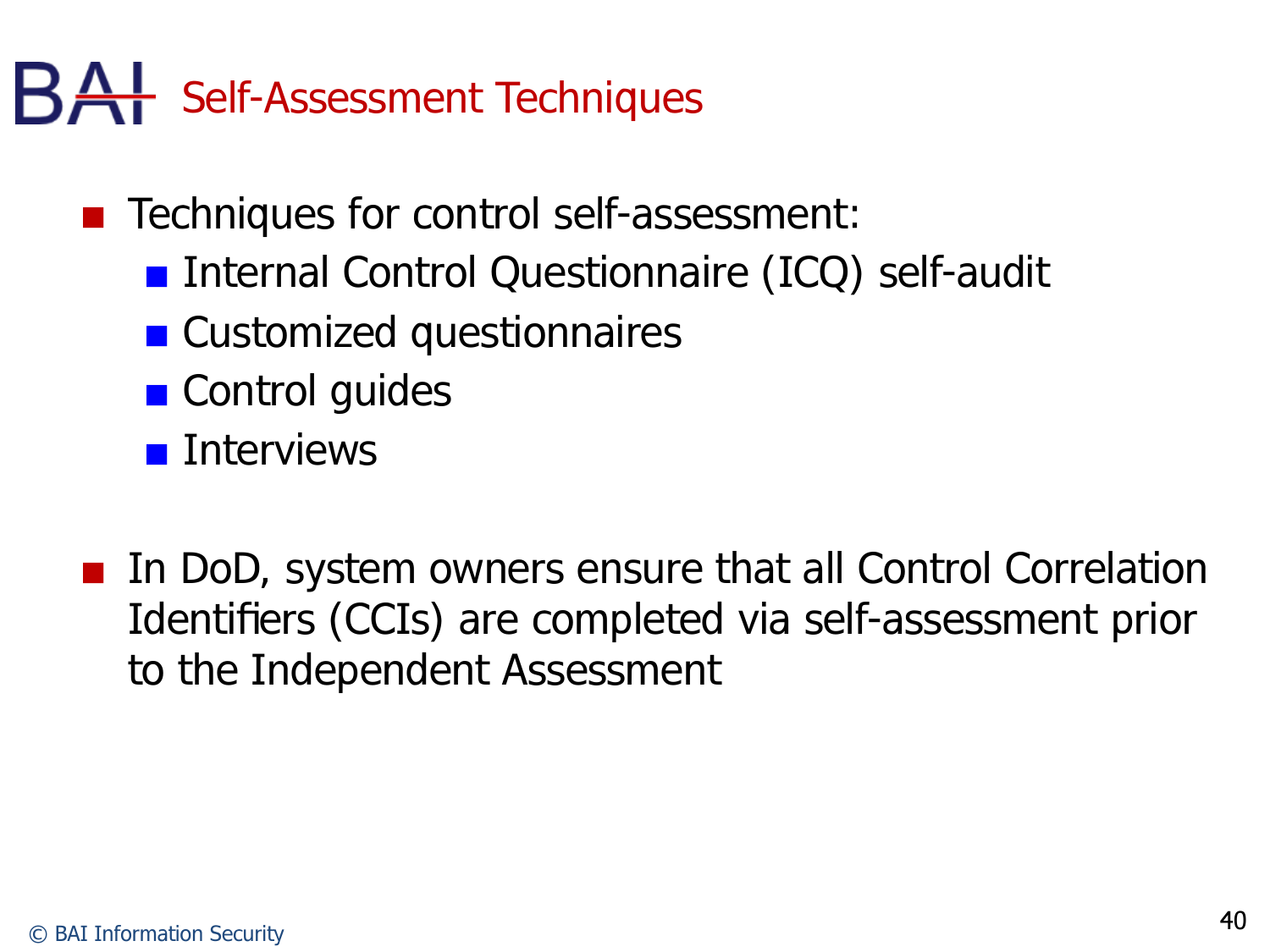

# Self-Assessment Techniques
Techniques for control self-assessment:
Internal Control Questionnaire (ICQ) self-audit
Customized questionnaires
Control guides
Interviews

In DoD, system owners ensure that all Control Correlation Identifiers (CCIs) are completed via self-assessment prior to the Independent Assessment